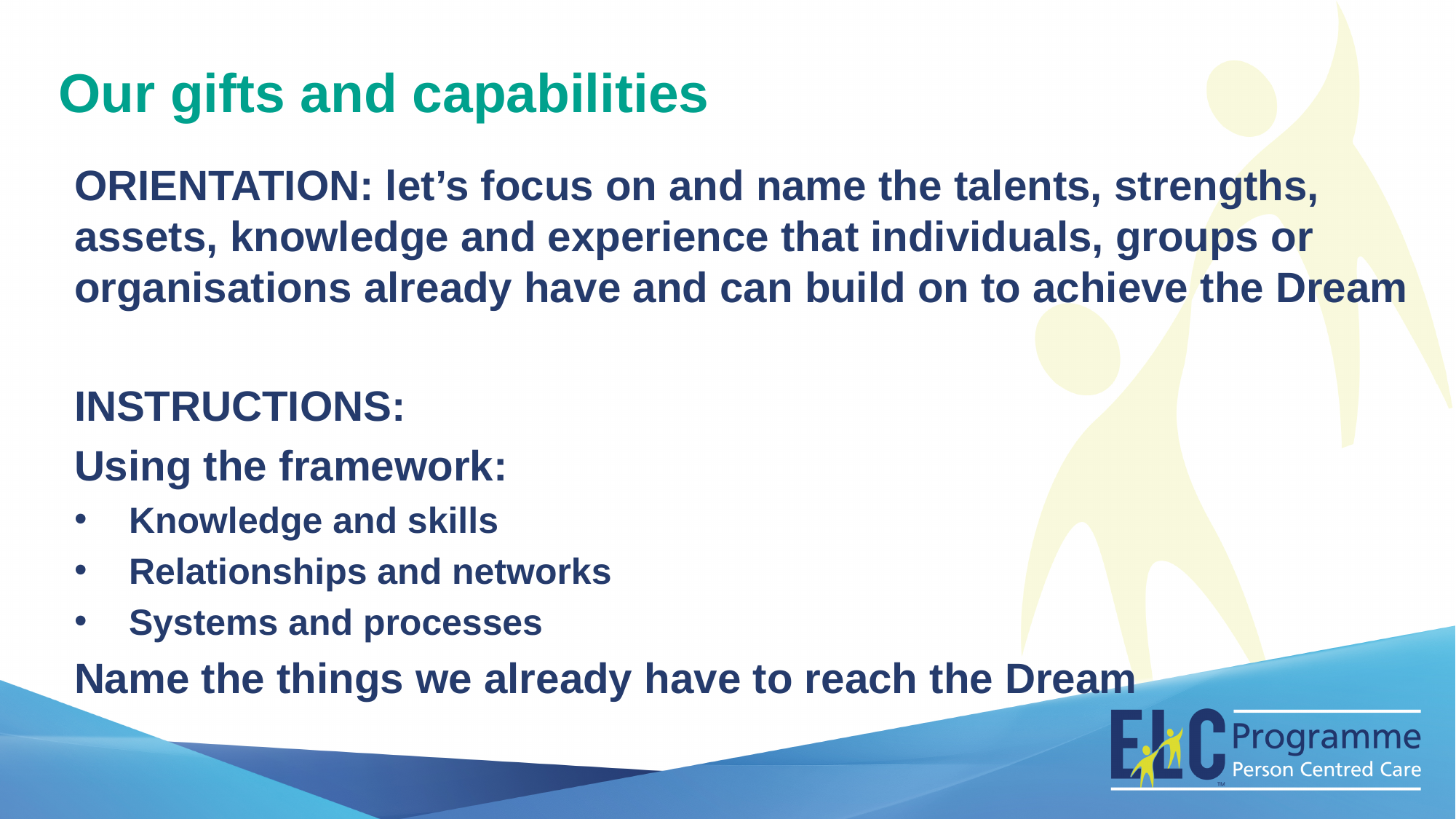

Our gifts and capabilities
ORIENTATION: let’s focus on and name the talents, strengths, assets, knowledge and experience that individuals, groups or organisations already have and can build on to achieve the Dream

INSTRUCTIONS:
Using the framework:
Knowledge and skills
Relationships and networks
Systems and processes
Name the things we already have to reach the Dream